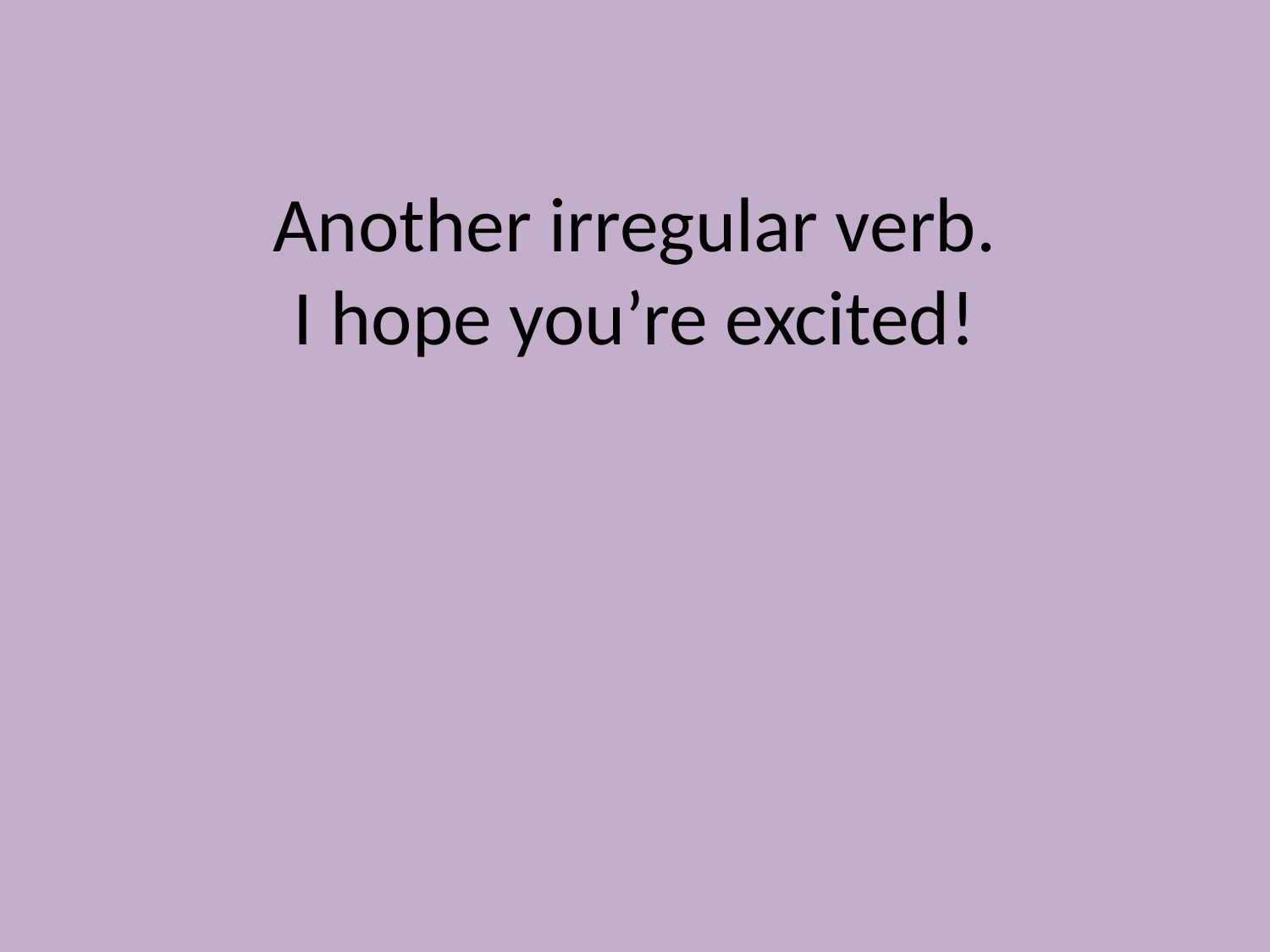

# Another irregular verb. I hope you’re excited!